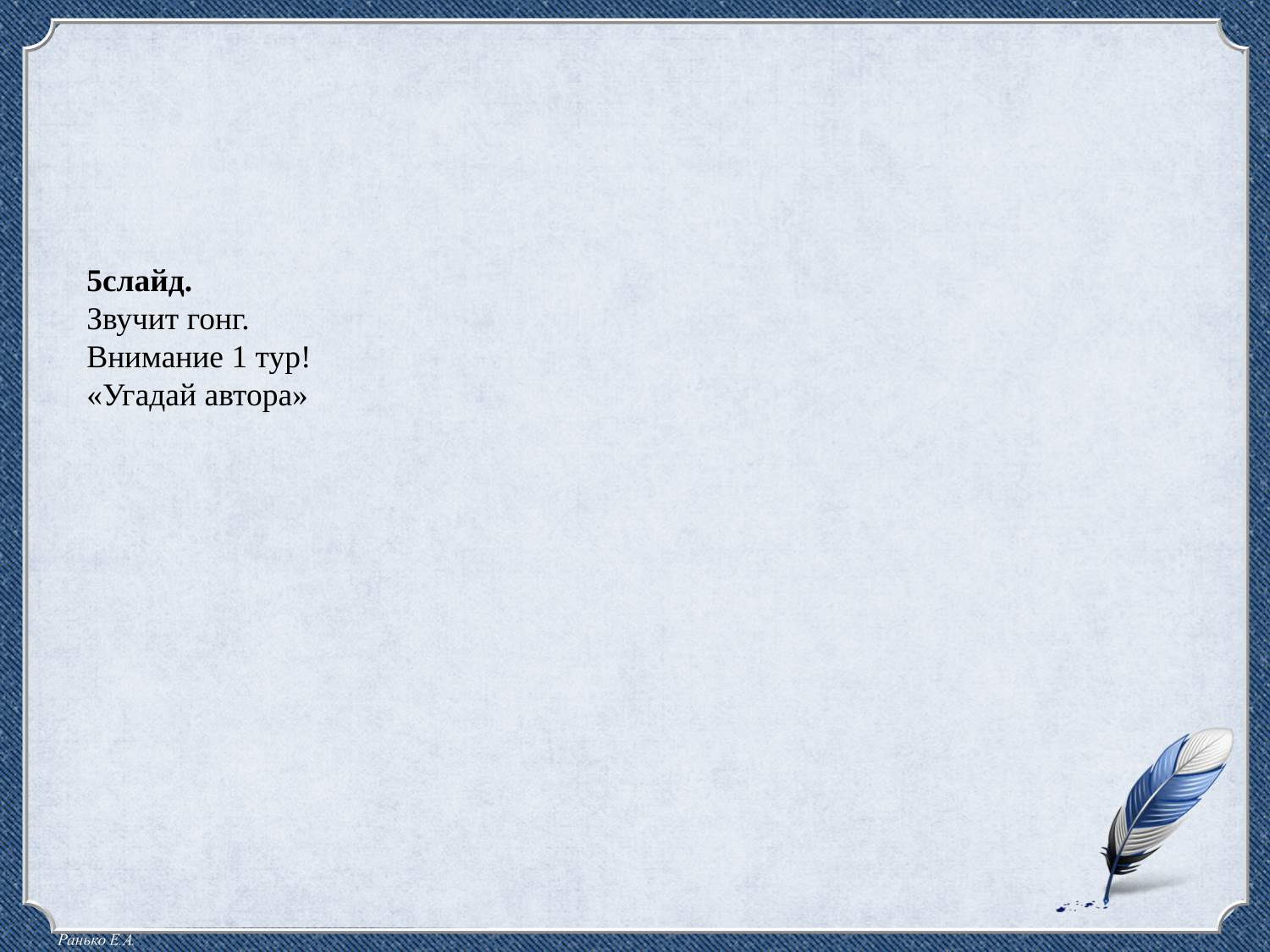

5слайд.
Звучит гонг.
Внимание 1 тур!
«Угадай автора»